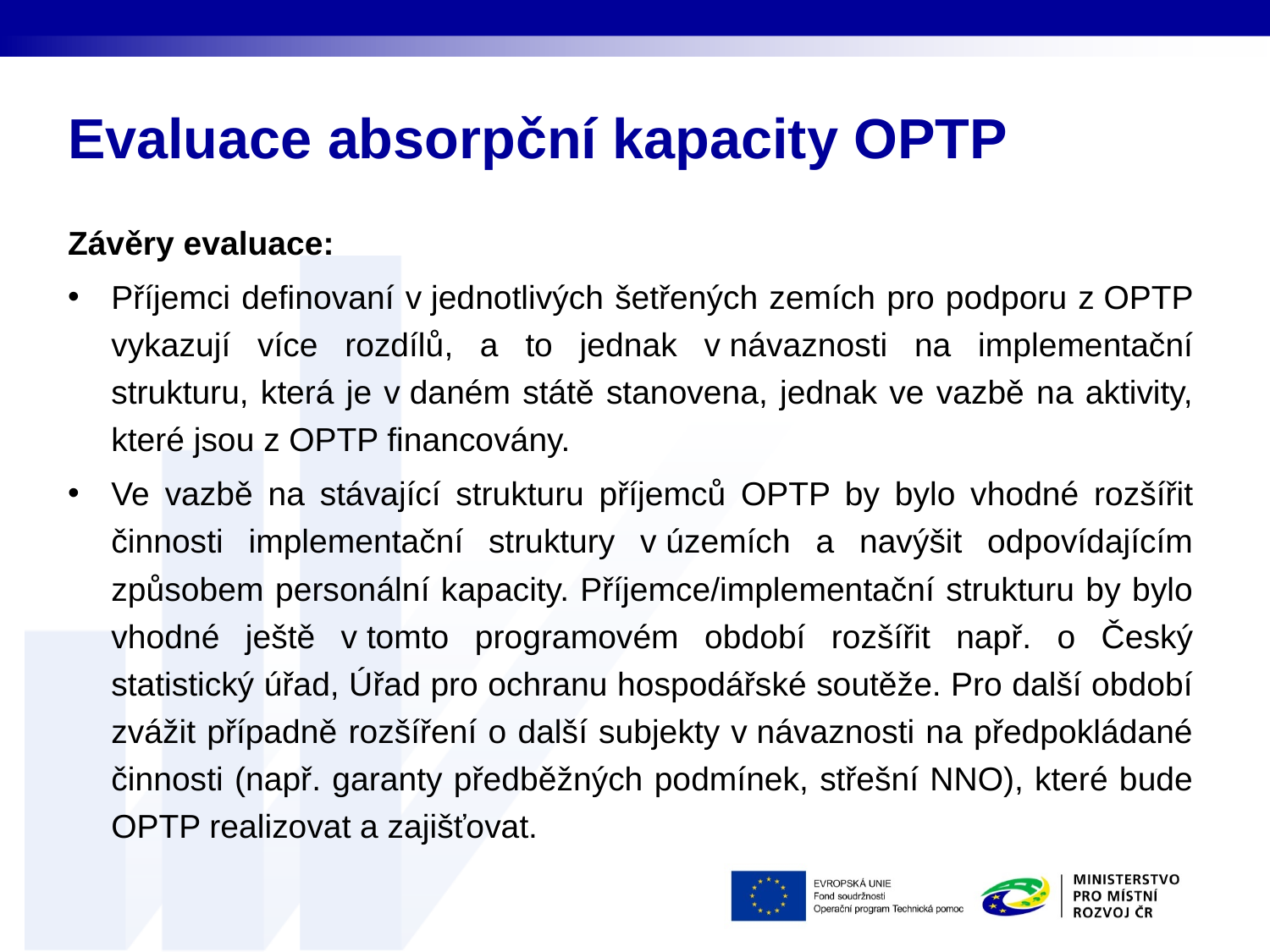

# Evaluace absorpční kapacity OPTP
Závěry evaluace:
Příjemci definovaní v jednotlivých šetřených zemích pro podporu z OPTP vykazují více rozdílů, a to jednak v návaznosti na implementační strukturu, která je v daném státě stanovena, jednak ve vazbě na aktivity, které jsou z OPTP financovány.
Ve vazbě na stávající strukturu příjemců OPTP by bylo vhodné rozšířit činnosti implementační struktury v územích a navýšit odpovídajícím způsobem personální kapacity. Příjemce/implementační strukturu by bylo vhodné ještě v tomto programovém období rozšířit např. o Český statistický úřad, Úřad pro ochranu hospodářské soutěže. Pro další období zvážit případně rozšíření o další subjekty v návaznosti na předpokládané činnosti (např. garanty předběžných podmínek, střešní NNO), které bude OPTP realizovat a zajišťovat.